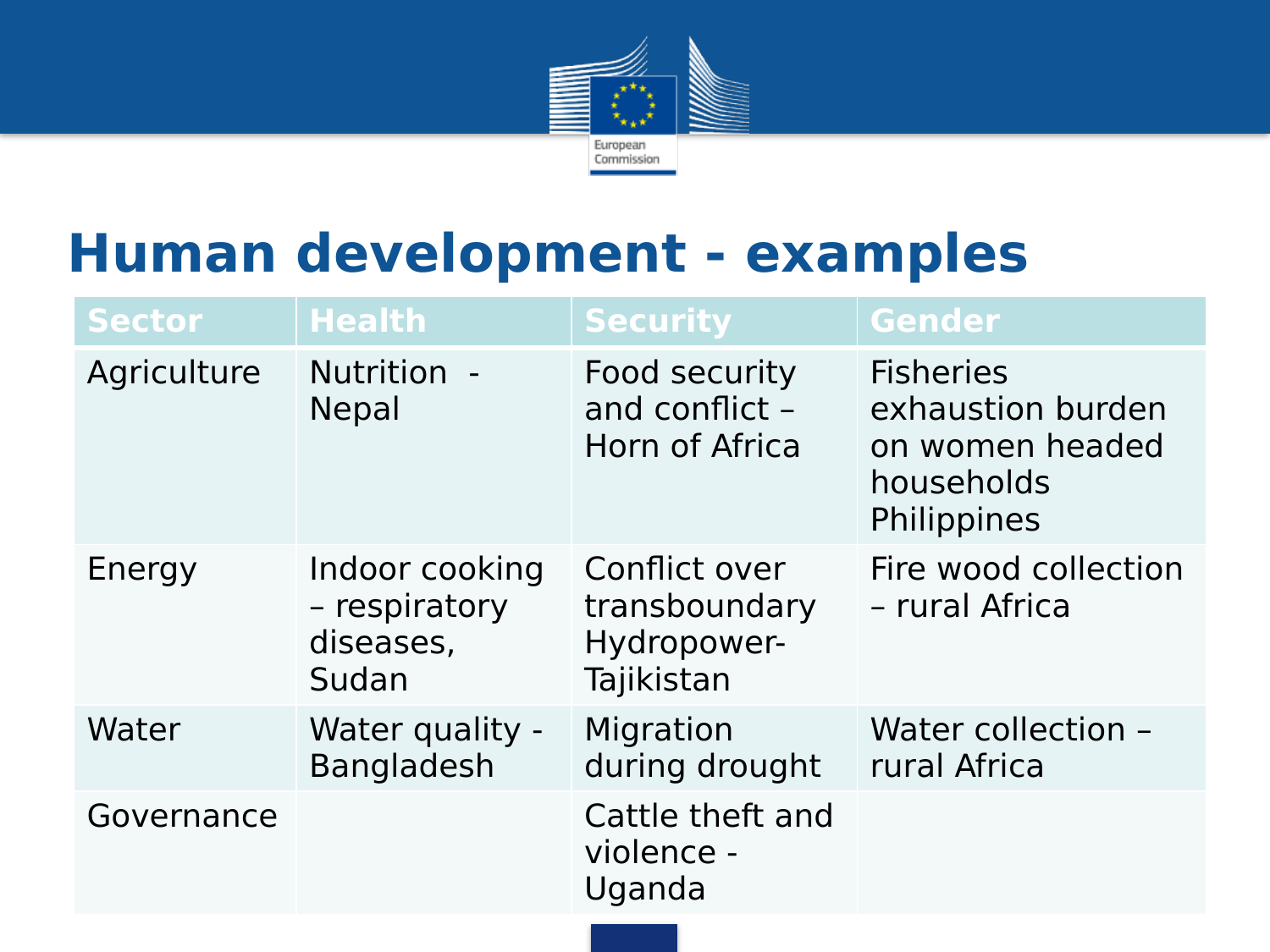

# Human development - examples
| Sector | Health | Security | Gender |
| --- | --- | --- | --- |
| Agriculture | Nutrition -Nepal | Food security and conflict – Horn of Africa | Fisheries exhaustion burden on women headed households Philippines |
| Energy | Indoor cooking – respiratory diseases, Sudan | Conflict over transboundary Hydropower- Tajikistan | Fire wood collection – rural Africa |
| Water | Water quality - Bangladesh | Migration during drought | Water collection – rural Africa |
| Governance |  | Cattle theft and violence - Uganda |  |
13